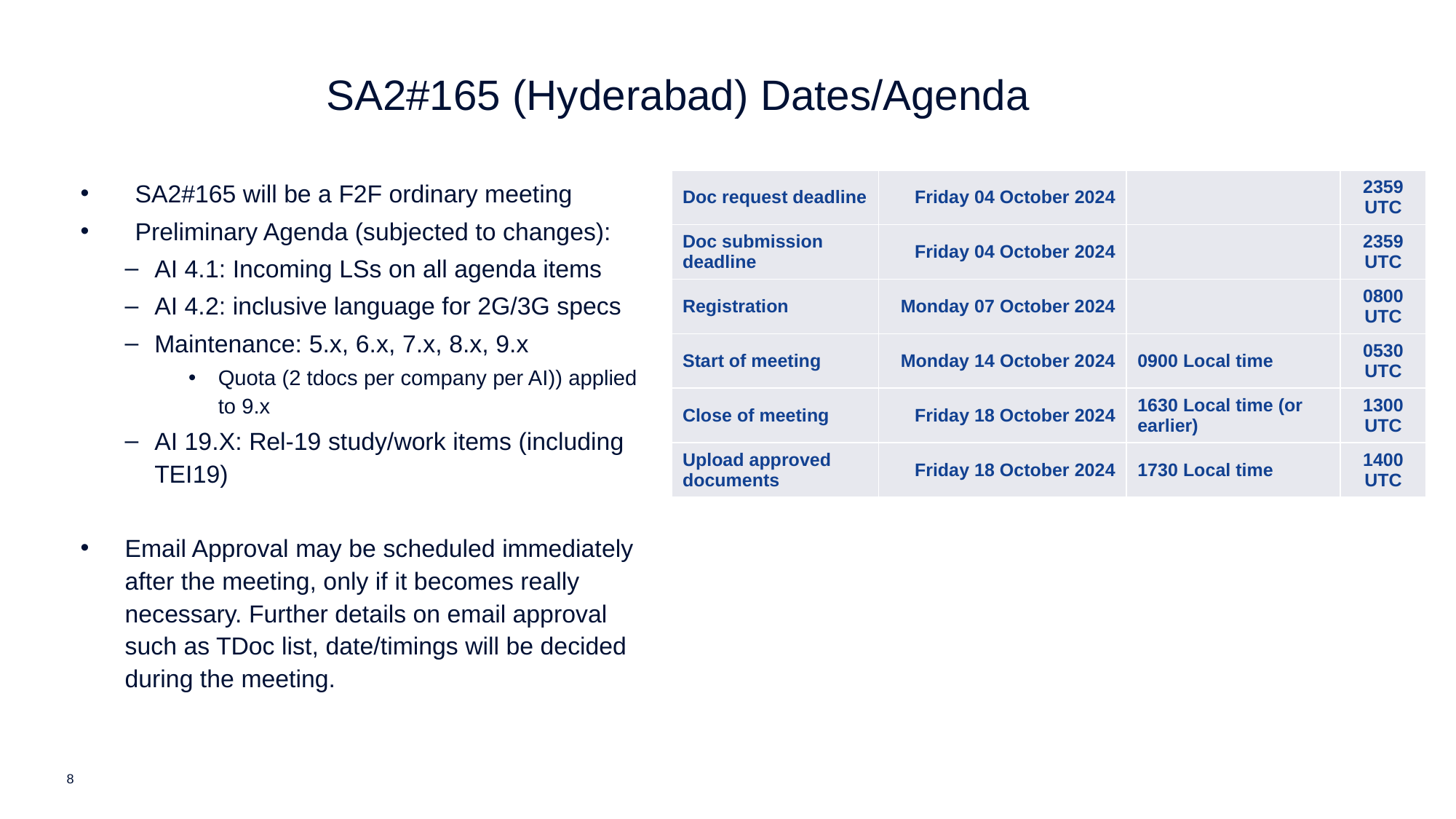

SA2#165 (Hyderabad) Dates/Agenda
SA2#165 will be a F2F ordinary meeting
Preliminary Agenda (subjected to changes):
AI 4.1: Incoming LSs on all agenda items
AI 4.2: inclusive language for 2G/3G specs
Maintenance: 5.x, 6.x, 7.x, 8.x, 9.x
Quota (2 tdocs per company per AI)) applied to 9.x
AI 19.X: Rel-19 study/work items (including TEI19)

Email Approval may be scheduled immediately after the meeting, only if it becomes really necessary. Further details on email approval such as TDoc list, date/timings will be decided during the meeting.

| Doc request deadline | Friday 04 October 2024 |  | 2359 UTC |
| --- | --- | --- | --- |
| Doc submission deadline | Friday 04 October 2024 |  | 2359 UTC |
| Registration | Monday 07 October 2024 |  | 0800 UTC |
| Start of meeting | Monday 14 October 2024 | 0900 Local time | 0530 UTC |
| Close of meeting | Friday 18 October 2024 | 1630 Local time (or earlier) | 1300 UTC |
| Upload approved documents | Friday 18 October 2024 | 1730 Local time | 1400 UTC |